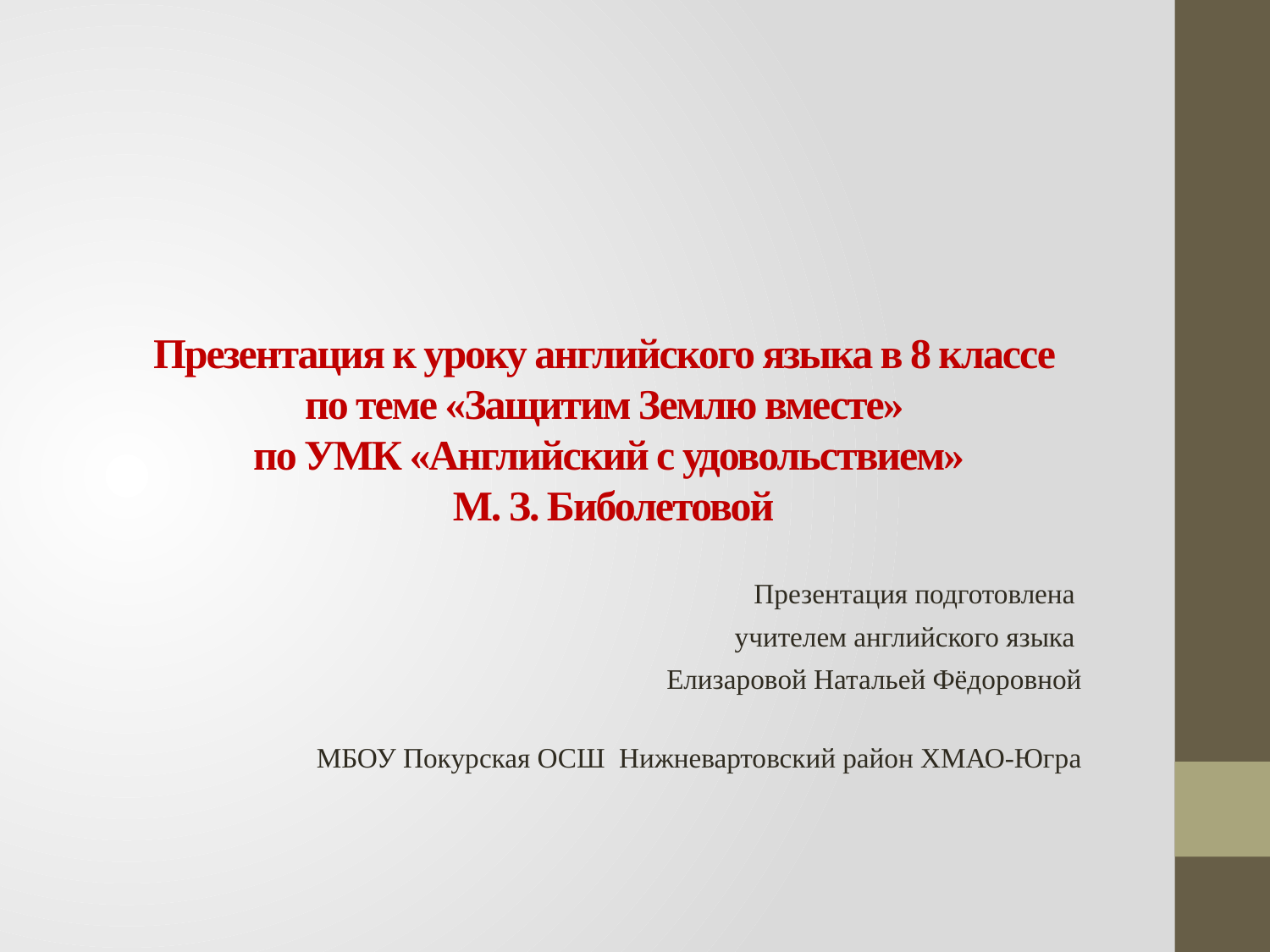

# Презентация к уроку английского языка в 8 классе по теме «Защитим Землю вместе» по УМК «Английский с удовольствием» М. З. Биболетовой
Презентация подготовлена
учителем английского языка
Елизаровой Натальей Фёдоровной

МБОУ Покурская ОСШ  Нижневартовский район ХМАО-Югра